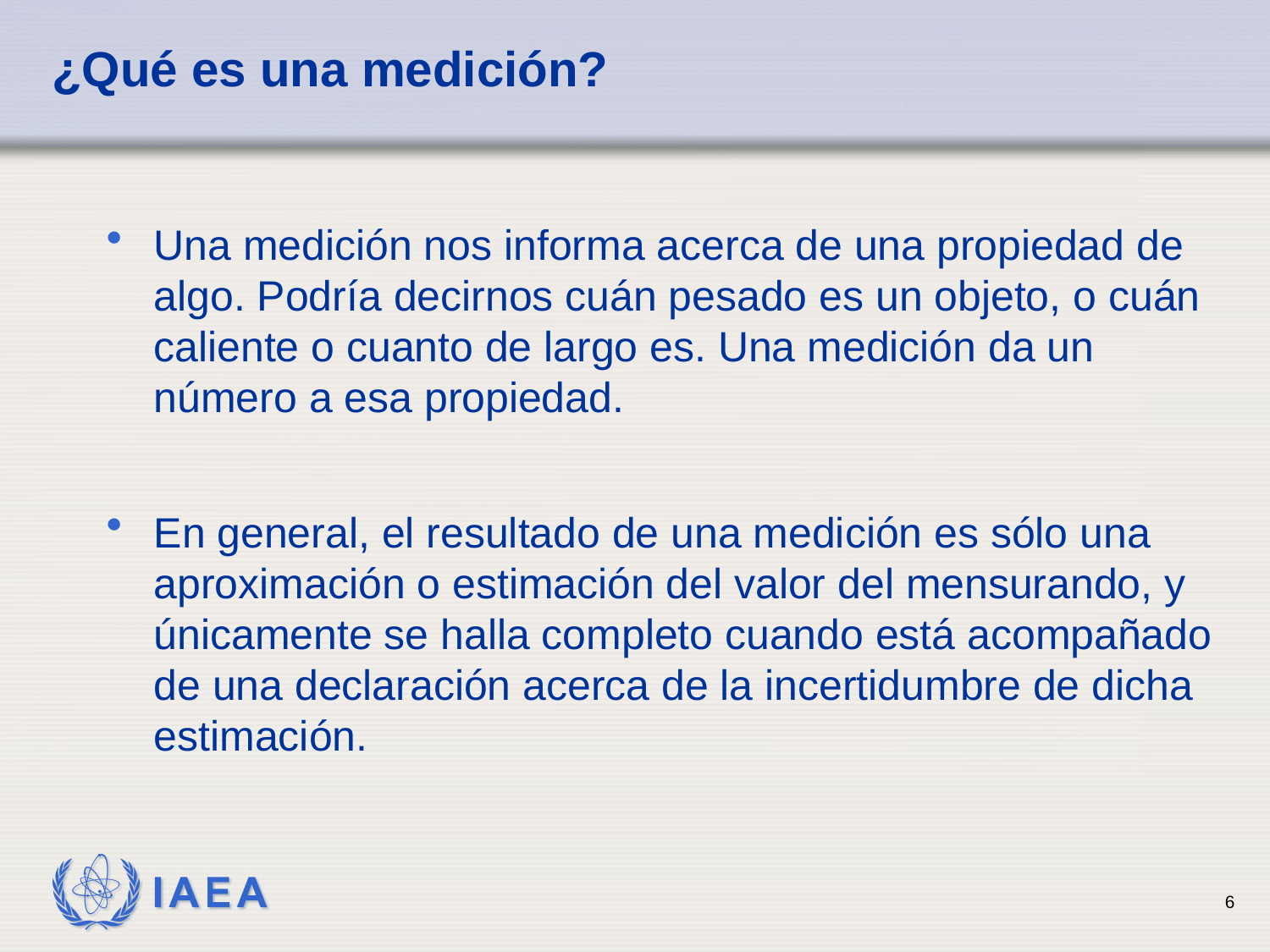

# ¿Qué es una medición?
Una medición nos informa acerca de una propiedad de algo. Podría decirnos cuán pesado es un objeto, o cuán caliente o cuanto de largo es. Una medición da un número a esa propiedad.

En general, el resultado de una medición es sólo una aproximación o estimación del valor del mensurando, y únicamente se halla completo cuando está acompañado de una declaración acerca de la incertidumbre de dicha estimación.

6